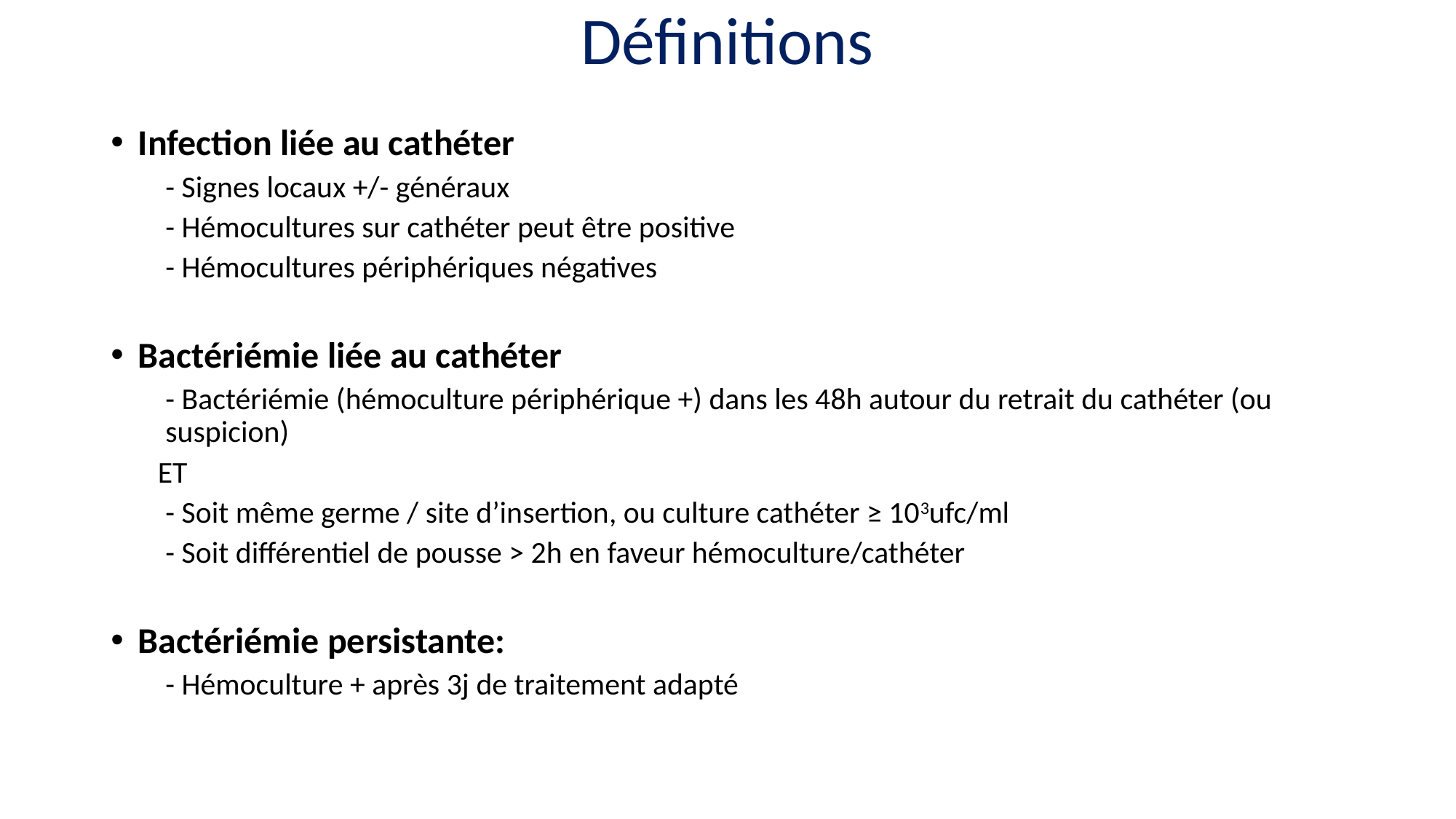

# Définitions
Infection liée au cathéter
- Signes locaux +/- généraux
- Hémocultures sur cathéter peut être positive
- Hémocultures périphériques négatives

Bactériémie liée au cathéter
- Bactériémie (hémoculture périphérique +) dans les 48h autour du retrait du cathéter (ou suspicion)
ET
- Soit même germe / site d’insertion, ou culture cathéter ≥ 103ufc/ml
- Soit différentiel de pousse > 2h en faveur hémoculture/cathéter

Bactériémie persistante:
- Hémoculture + après 3j de traitement adapté